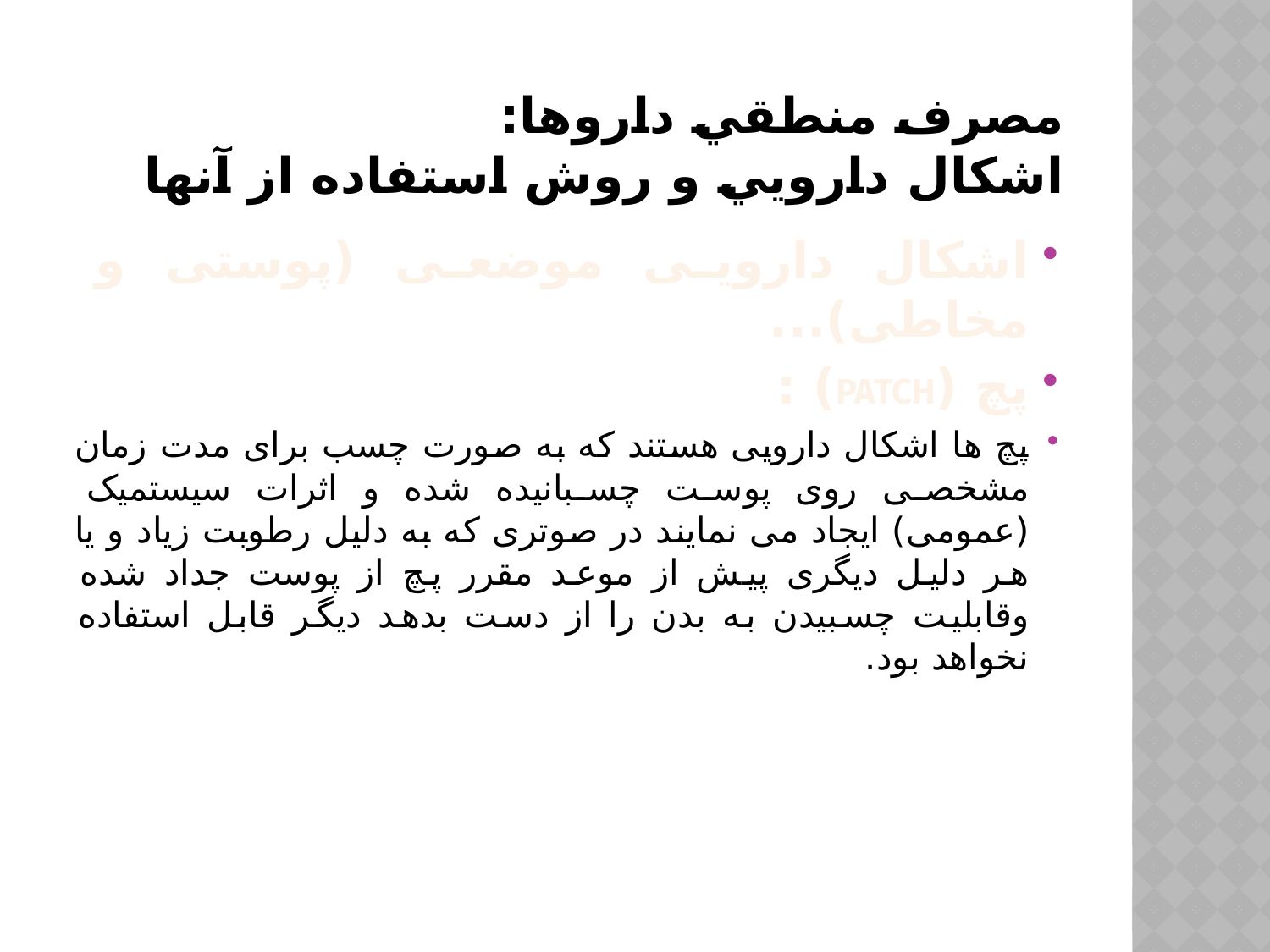

# مصرف منطقي داروها: اشكال دارويي و روش استفاده از آنها
اشکال دارویی موضعی (پوستی و مخاطی)...
پچ (Patch) :
پچ ها اشکال دارویی هستند که به صورت چسب برای مدت زمان مشخصی روی پوست چسبانیده شده و اثرات سیستمیک (عمومی) ایجاد می نمایند در صوتری که به دلیل رطوبت زیاد و یا هر دلیل دیگری پیش از موعد مقرر پچ از پوست جداد شده وقابلیت چسبیدن به بدن را از دست بدهد دیگر قابل استفاده نخواهد بود.